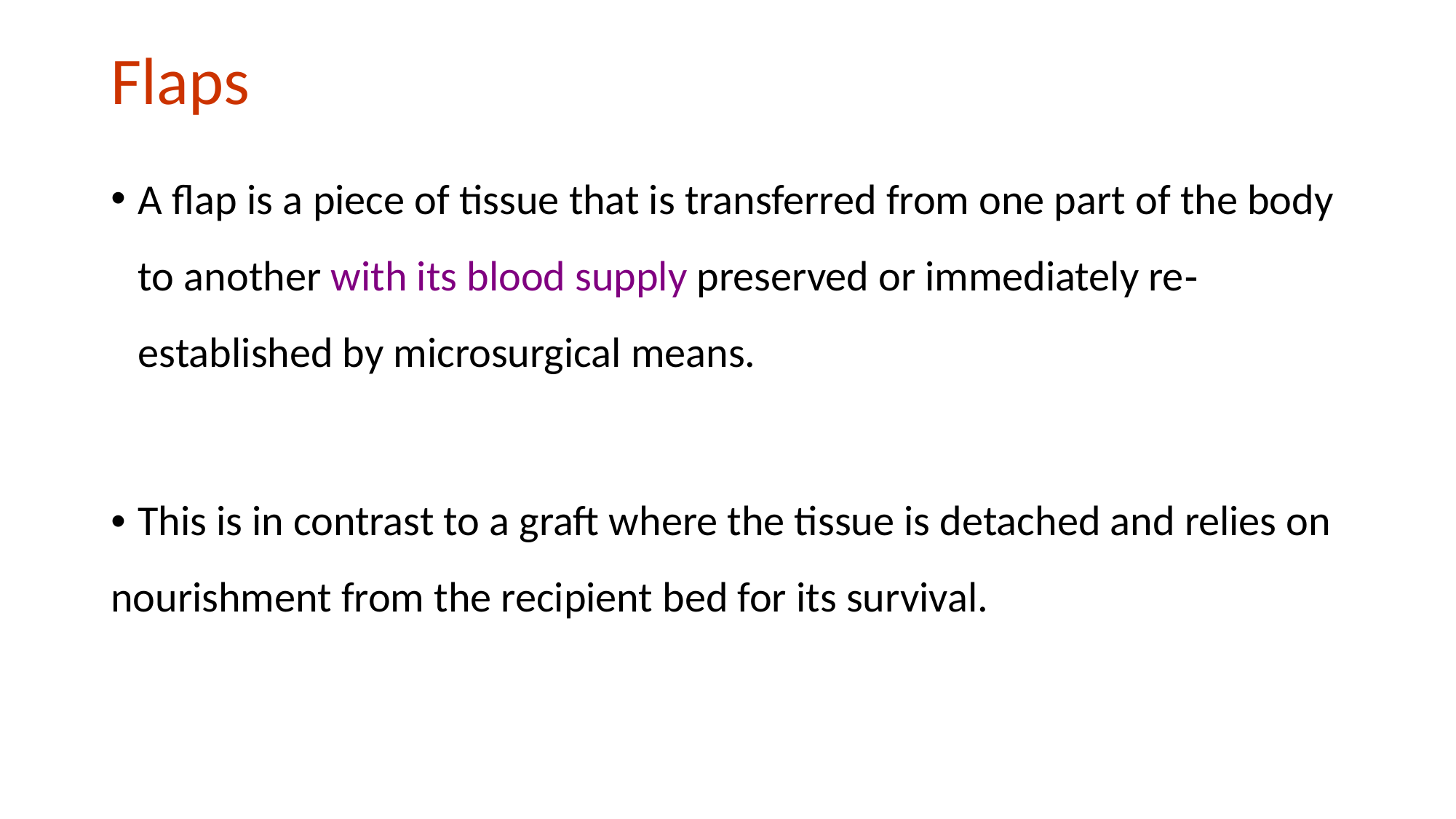

# Flaps
A flap is a piece of tissue that is transferred from one part of the body to another with its blood supply preserved or immediately re‐
established by microsurgical means.
• This is in contrast to a graft where the tissue is detached and relies on nourishment from the recipient bed for its survival.